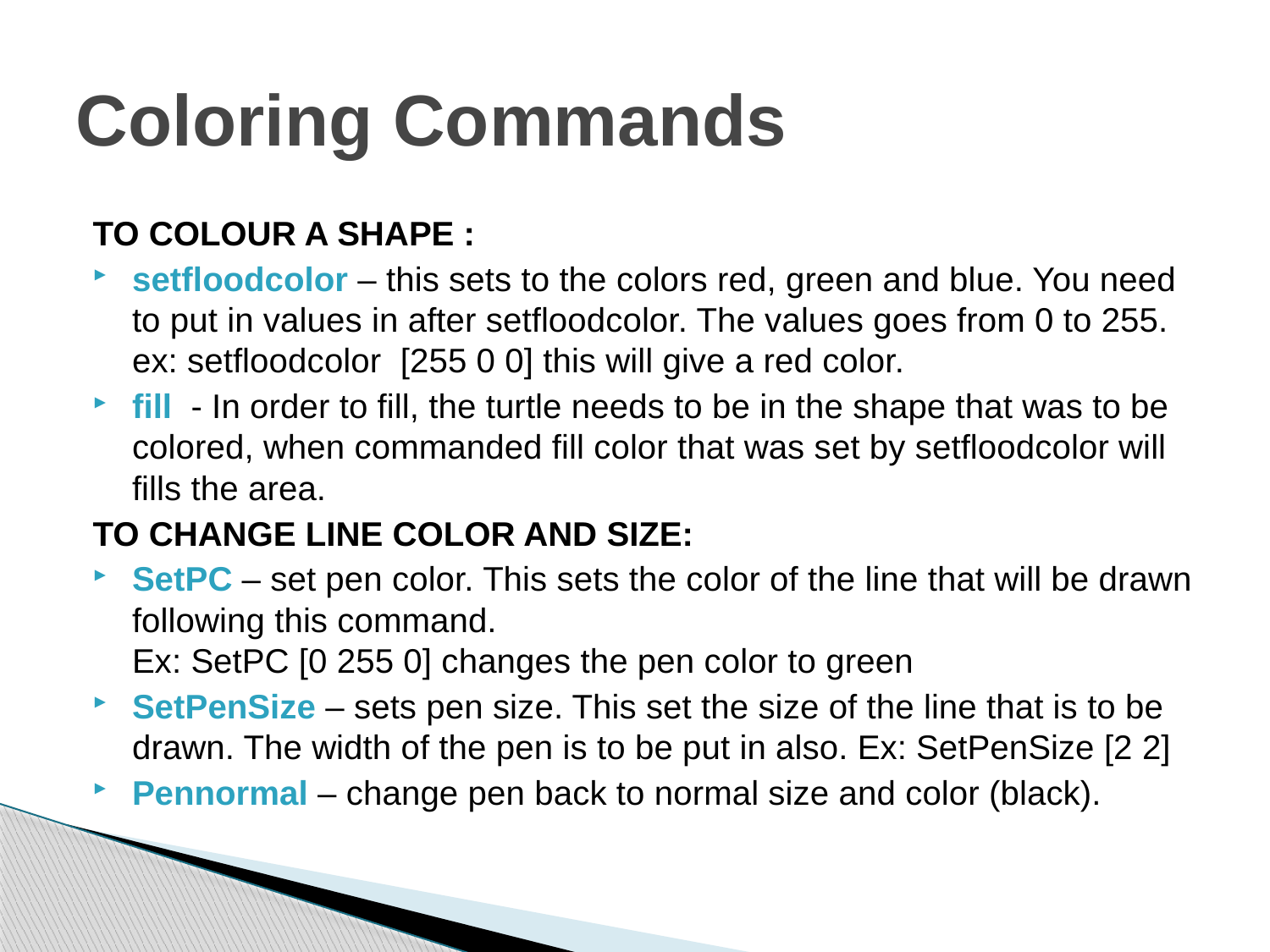

# Coloring Commands
TO COLOUR A SHAPE :
setfloodcolor – this sets to the colors red, green and blue. You need to put in values in after setfloodcolor. The values goes from 0 to 255. ex: setfloodcolor  [255 0 0] this will give a red color.
fill  - In order to fill, the turtle needs to be in the shape that was to be colored, when commanded fill color that was set by setfloodcolor will fills the area.
TO CHANGE LINE COLOR AND SIZE:
SetPC – set pen color. This sets the color of the line that will be drawn following this command.
Ex: SetPC [0 255 0] changes the pen color to green
SetPenSize – sets pen size. This set the size of the line that is to be drawn. The width of the pen is to be put in also. Ex: SetPenSize [2 2]
Pennormal – change pen back to normal size and color (black).